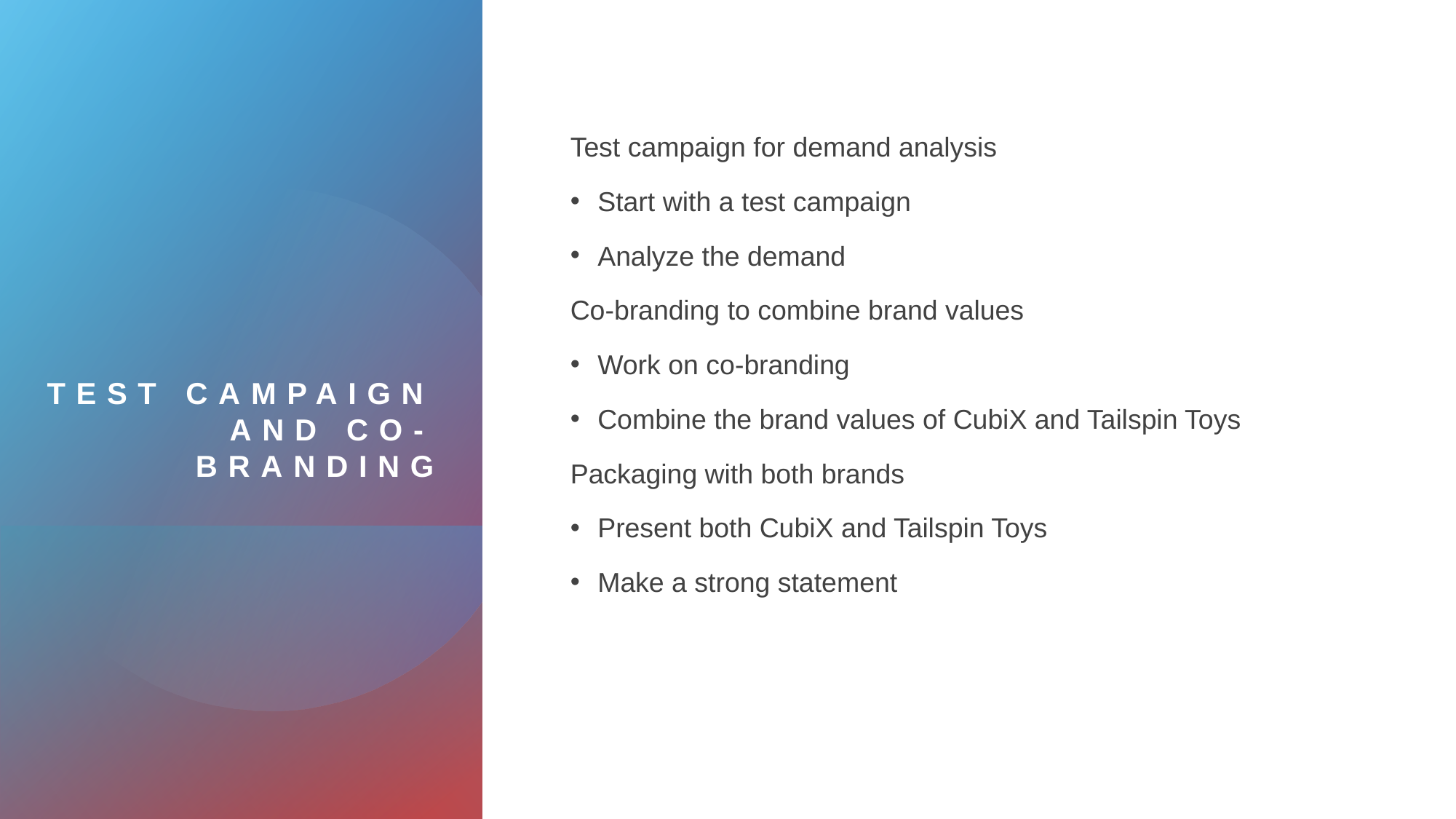

# tEST CAMPAIGN AND Co-Branding
Test campaign for demand analysis
Start with a test campaign
Analyze the demand
Co-branding to combine brand values
Work on co-branding
Combine the brand values of CubiX and Tailspin Toys
Packaging with both brands
Present both CubiX and Tailspin Toys
Make a strong statement